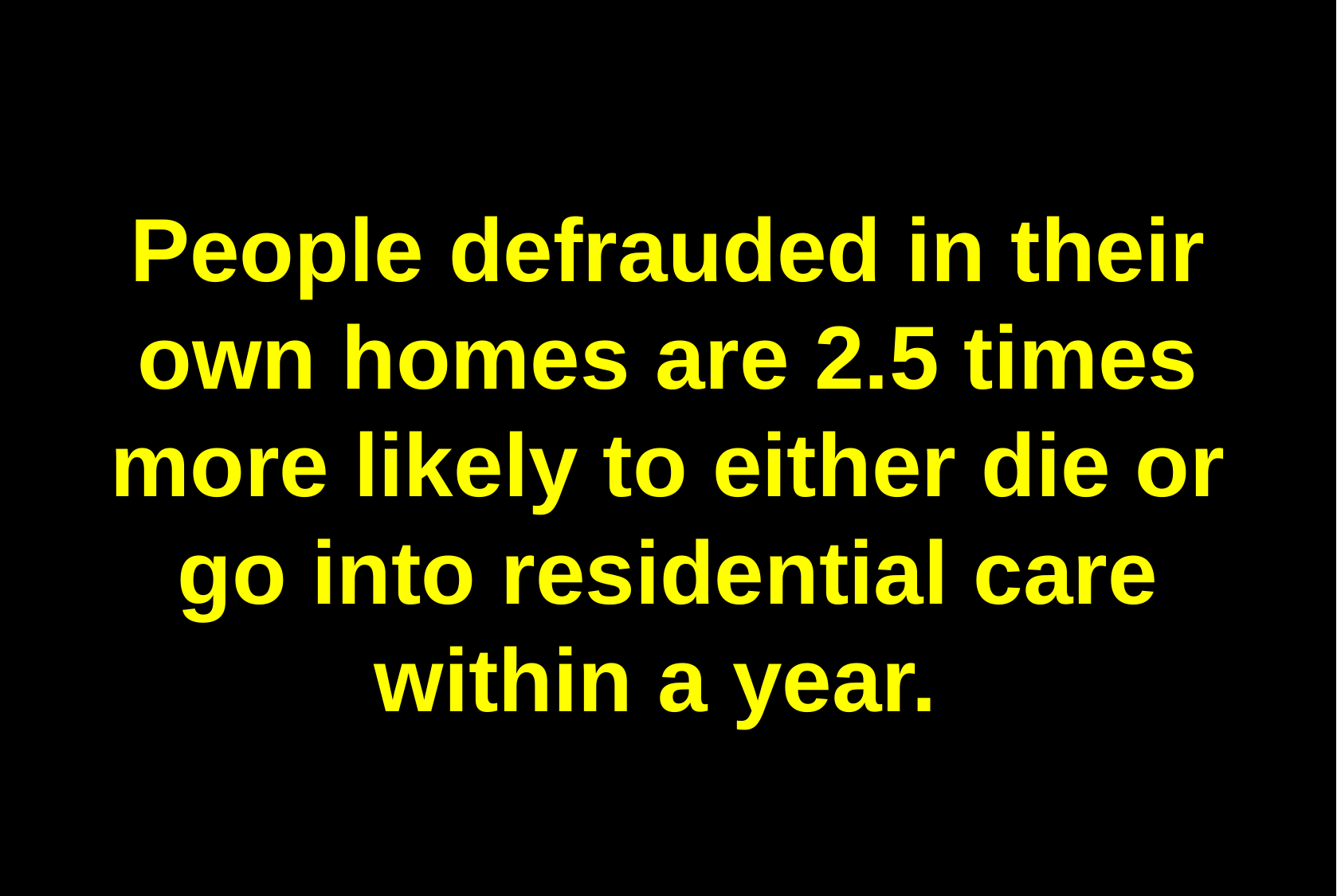

# People defrauded in their own homes are 2.5 times more likely to either die or go into residential care within a year.